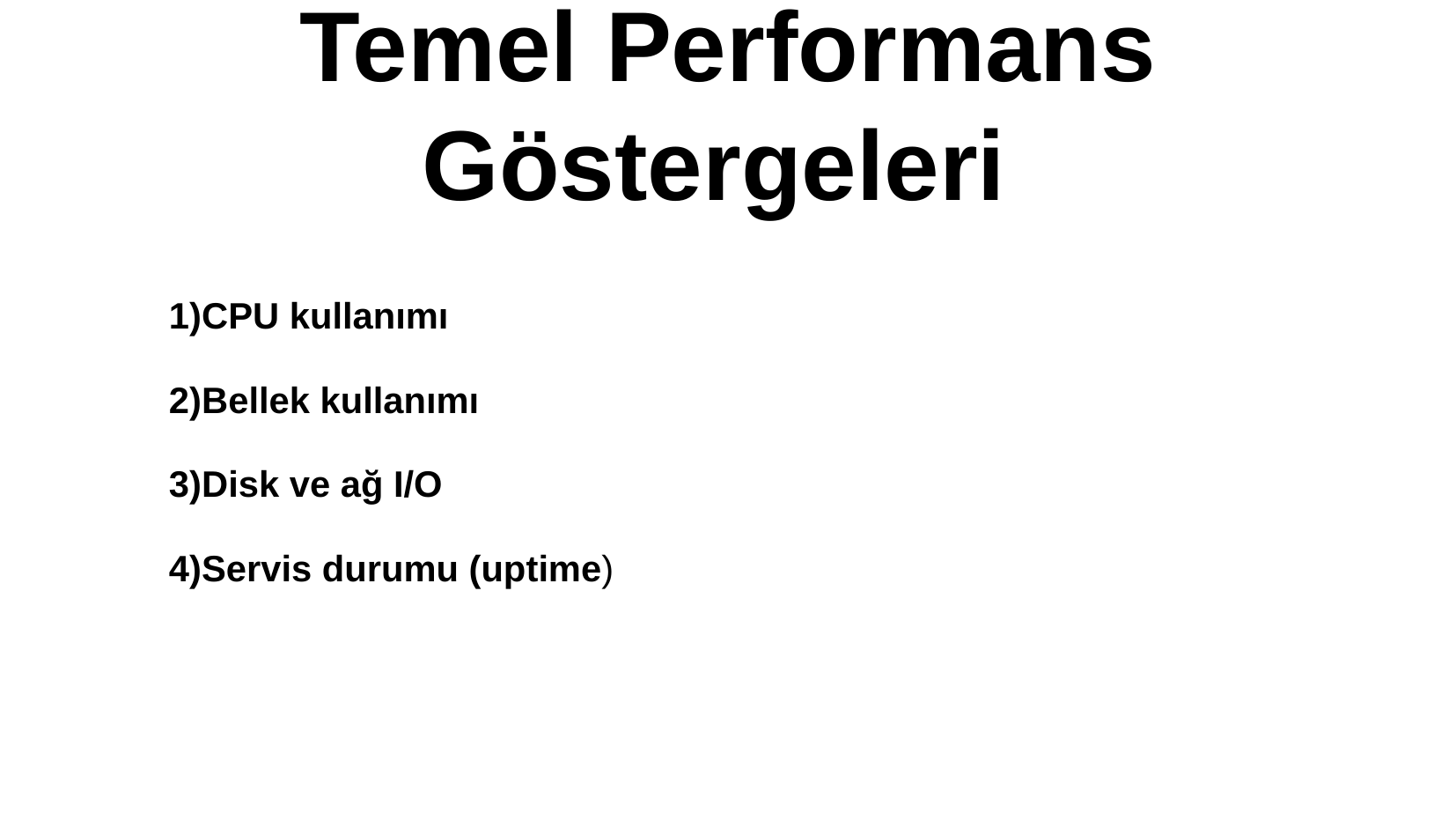

# Temel Performans Göstergeleri
CPU kullanımı
Bellek kullanımı
Disk ve ağ I/O
Servis durumu (uptime)